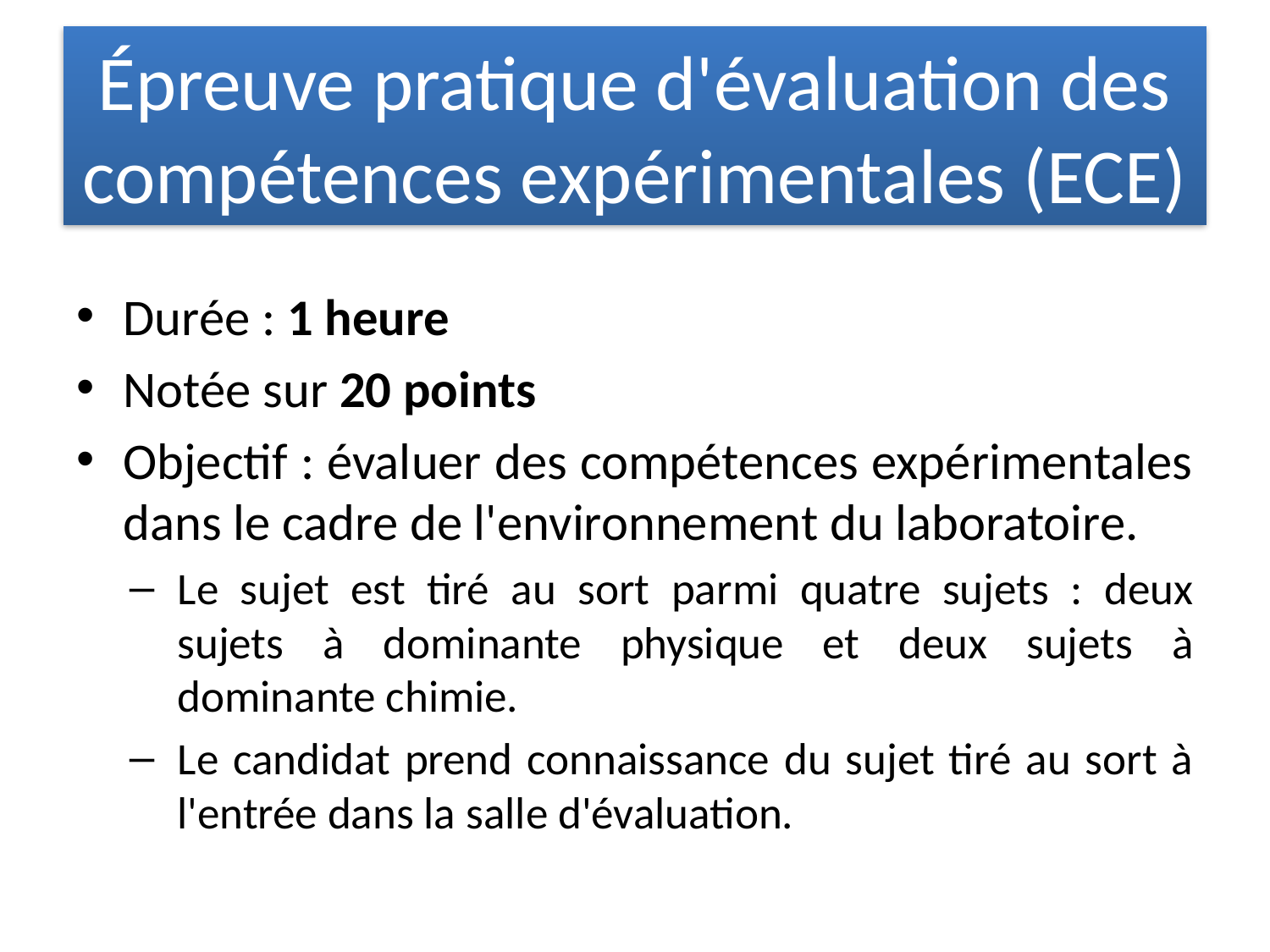

# Épreuve pratique d'évaluation des compétences expérimentales (ECE)
Durée : 1 heure
Notée sur 20 points
Objectif : évaluer des compétences expérimentales dans le cadre de l'environnement du laboratoire.
Le sujet est tiré au sort parmi quatre sujets : deux sujets à dominante physique et deux sujets à dominante chimie.
Le candidat prend connaissance du sujet tiré au sort à l'entrée dans la salle d'évaluation.